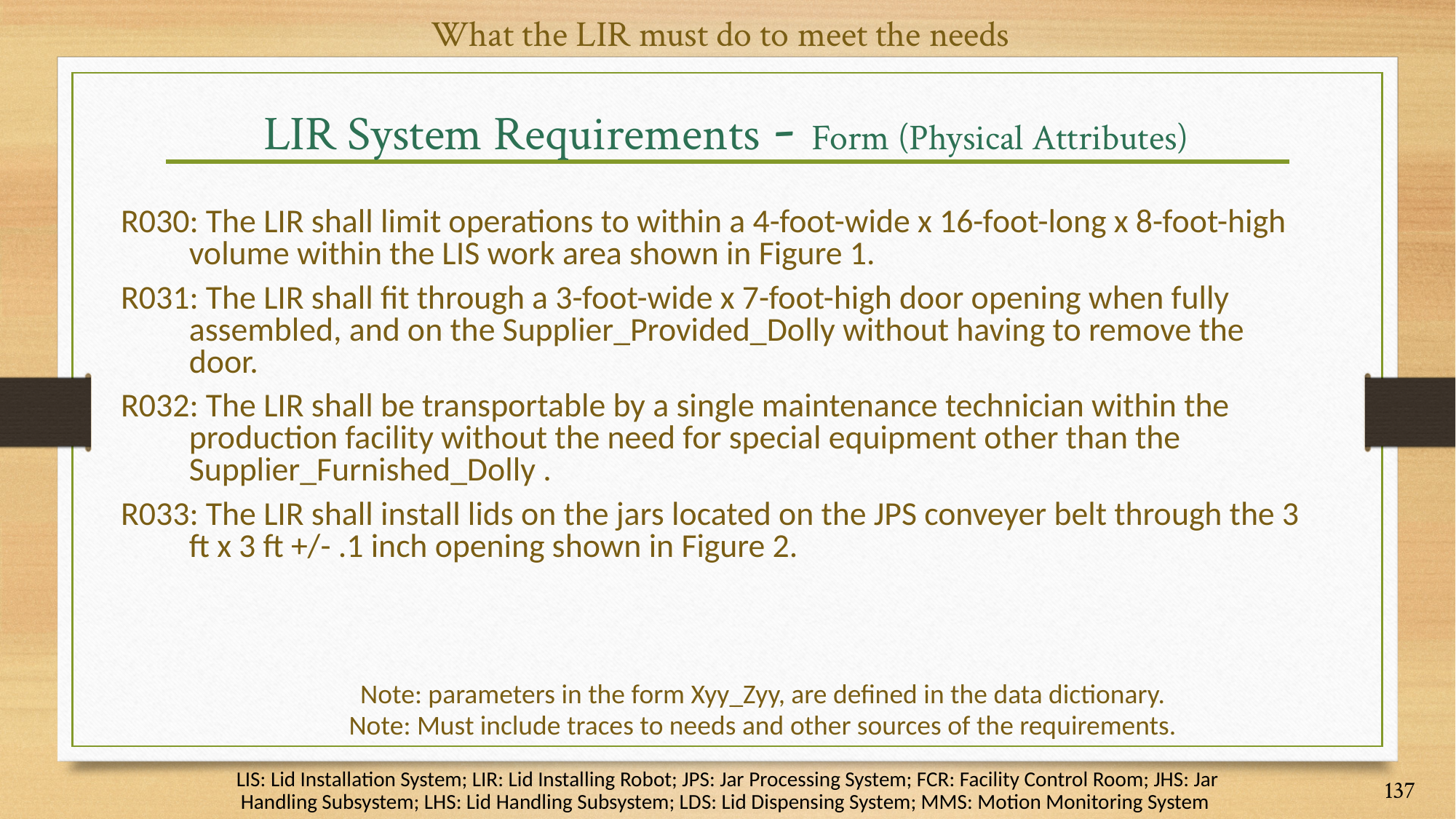

What the LIR must do to meet the needs
# LIR System Requirements - Form (Physical Attributes)
R030: The LIR shall limit operations to within a 4-foot-wide x 16-foot-long x 8-foot-high volume within the LIS work area shown in Figure 1.
R031: The LIR shall fit through a 3-foot-wide x 7-foot-high door opening when fully assembled, and on the Supplier_Provided_Dolly without having to remove the door.
R032: The LIR shall be transportable by a single maintenance technician within the production facility without the need for special equipment other than the Supplier_Furnished_Dolly .
R033: The LIR shall install lids on the jars located on the JPS conveyer belt through the 3 ft x 3 ft +/- .1 inch opening shown in Figure 2.
Note: parameters in the form Xyy_Zyy, are defined in the data dictionary.
Note: Must include traces to needs and other sources of the requirements.
LIS: Lid Installation System; LIR: Lid Installing Robot; JPS: Jar Processing System; FCR: Facility Control Room; JHS: Jar Handling Subsystem; LHS: Lid Handling Subsystem; LDS: Lid Dispensing System; MMS: Motion Monitoring System
137